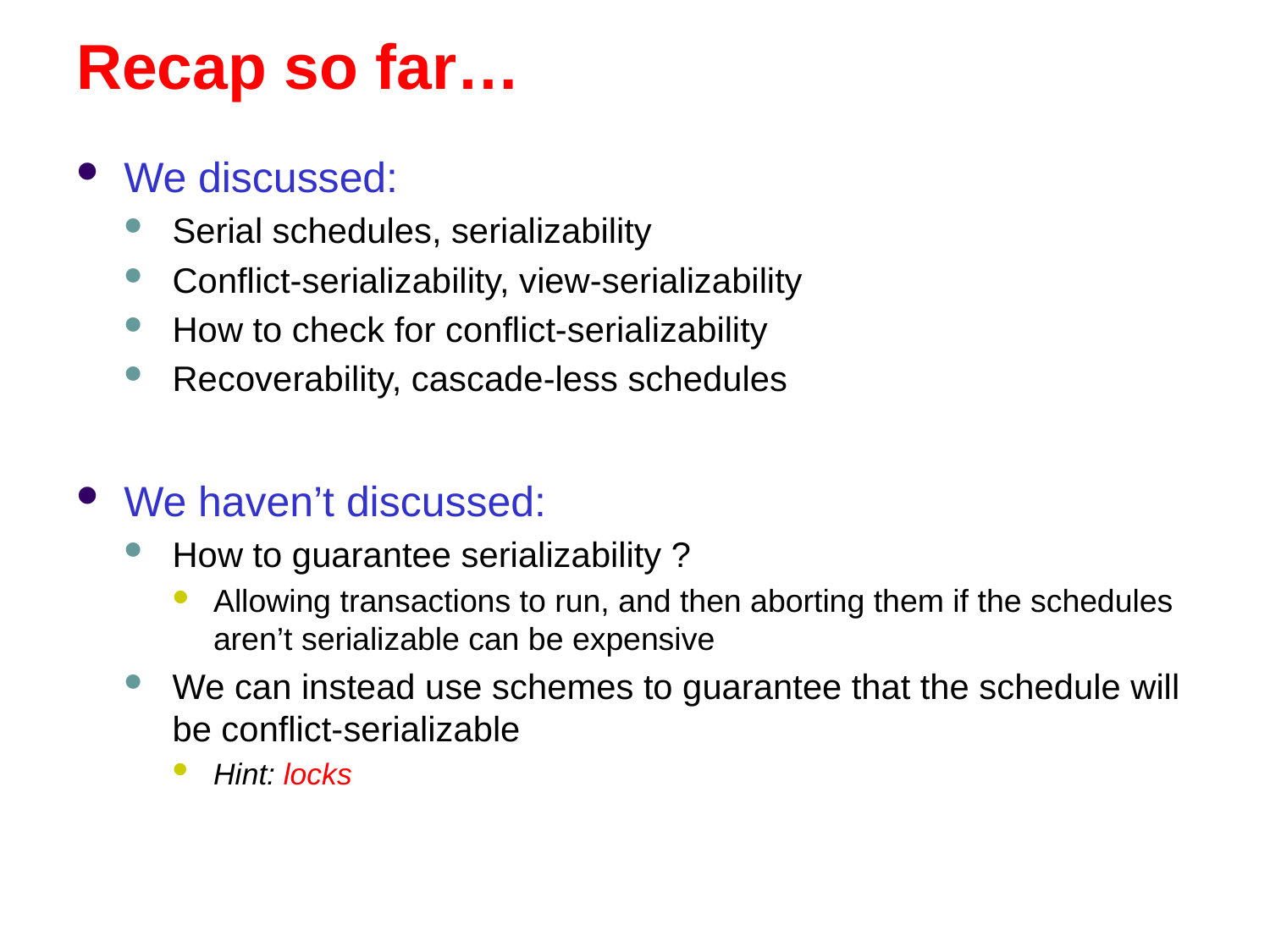

# Recap so far…
We discussed:
Serial schedules, serializability
Conflict-serializability, view-serializability
How to check for conflict-serializability
Recoverability, cascade-less schedules

We haven’t discussed:
How to guarantee serializability ?
Allowing transactions to run, and then aborting them if the schedules aren’t serializable can be expensive
We can instead use schemes to guarantee that the schedule will be conflict-serializable
Hint: locks